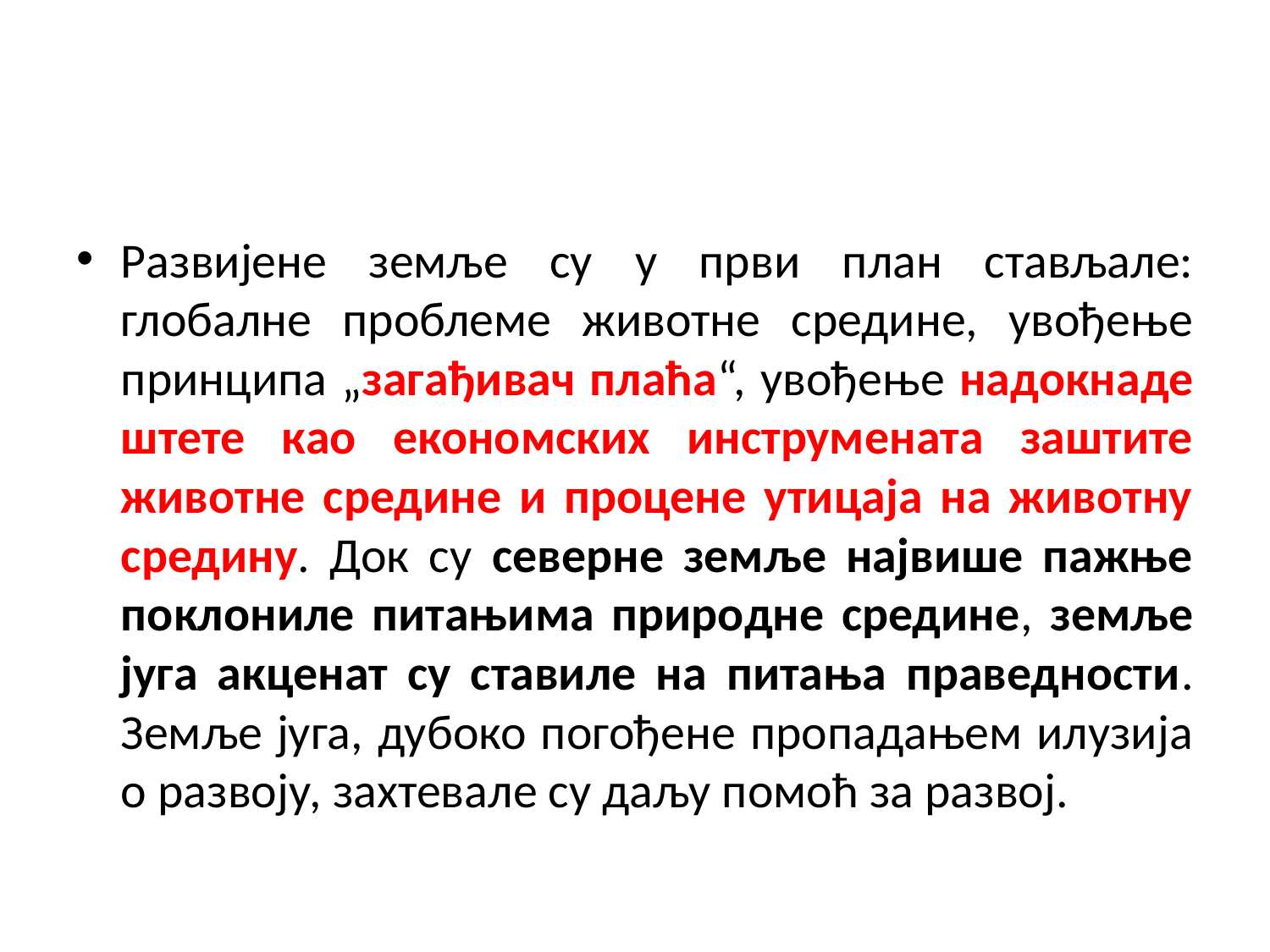

#
Развијене земље су у први план стављале: глобалне проблеме животне средине, увођење принципа „загађивач плаћа“, увођење надокнаде штете као економских инструмената заштите животне средине и процене утицаја на животну средину. Док су северне земље највише пажње поклониле питањима природне средине, земље југа акценат су ставиле на питања праведности. Земље југа, дубоко погођене пропадањем илузија о развоју, захтевале су даљу помоћ за развој.